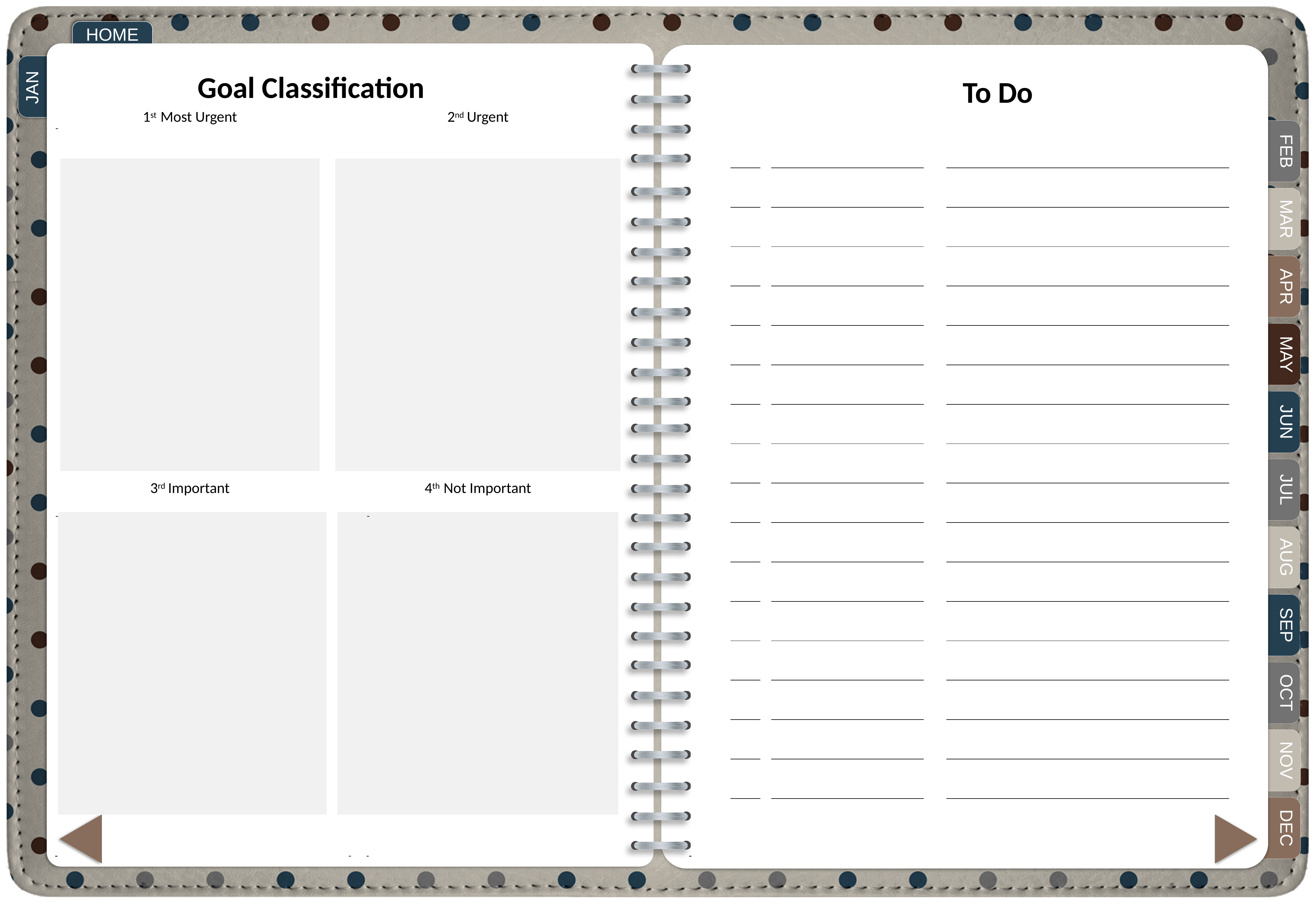

Goal Classification
To Do
| 1st Most Urgent |  | 2nd Urgent |
| --- | --- | --- |
|  |  |  |
| 3rd Important |  | 4th Not Important |

|  |  |  |  |  |
| --- | --- | --- | --- | --- |
|  |  |  |  |  |
|  |  |  |  |  |
|  |  |  |  |  |
|  |  |  |  |  |
|  |  |  |  |  |
|  |  |  |  |  |
|  |  |  |  |  |
|  |  |  |  |  |
|  |  |  |  |  |
|  |  |  |  |  |
|  |  |  |  |  |
|  |  |  |  |  |
|  |  |  |  |  |
|  |  |  |  |  |
|  |  |  |  |  |
|  |  |  |  |  |